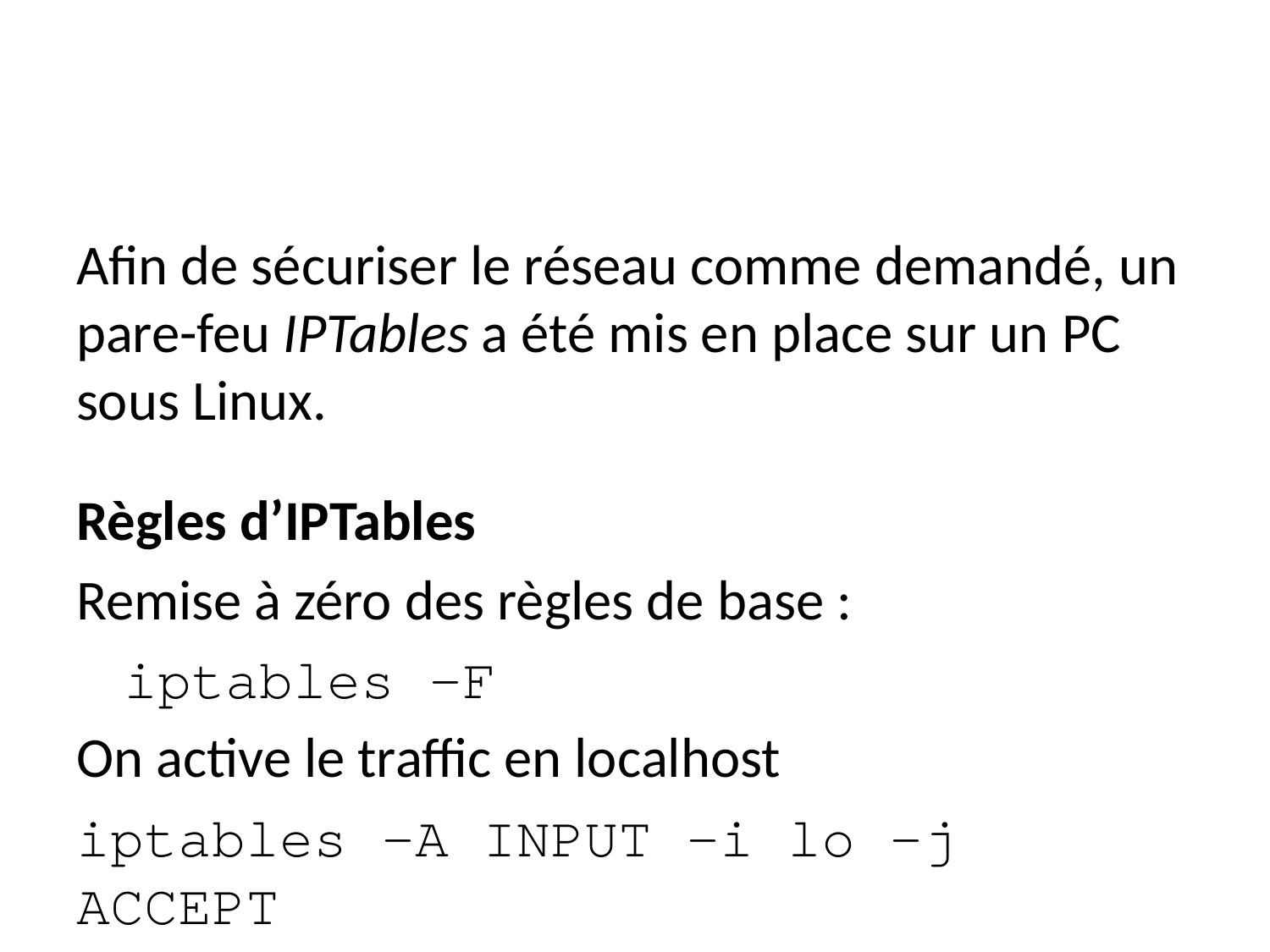

Afin de sécuriser le réseau comme demandé, un pare-feu IPTables a été mis en place sur un PC sous Linux.
Règles d’IPTables
Remise à zéro des règles de base :
iptables -F
On active le traffic en localhost
iptables -A INPUT -i lo -j ACCEPT

// -A --> pour préciser la chain
// -i --> -i pour préciser l'interface
// lo --> interface utilisé pour les communcation hote local
Activation connexion HTTP/SSH/HTTPS
    iptables -A INPUT -p tcp --dport 22 -j ACCEPT
    // 22 pour le port SSH

    iptables -A INPUT -p tcp --dport 80 -j ACCEPT
    // 80 pour le port HTTP

    iptables -A INPUT -p tcp --dport 443 -j ACCEPT
    // 443 pour le port HTTPS

    // -p --> préciser le protocole
    // -dport --> préciser le port concerné
Activation connexion DNS
iptables -t filter -A INPUT -p tcp --dport 53 -j ACCEPT

iptables -t filter -A OUTPUT -p tcp --dport 53 -j ACCEPT

iptables -t filter -A OUTPUT -p udp --dport 53 -j ACCEPT

iptables -t filter -A INPUT -p udp --dport 53 -j ACCEPT
Activation pour serveur mail:
    iptables -t filter -A INPUT -p tcp --dport 25 -j ACCEPT

    iptables -t filter -A OUTPUT -p tcp --dport 25 -j ACCEPT

    // 25 --> port 25 utilisé pour SMTP(envoie e-mail)

----

    iptables -t filter -A INPUT -p tcp --dport 110 -j ACCEPT

    iptables -t filter -A OUTPUT -p tcp --dport 110 -j ACCEPT

    // 110 --> port 110 utilisé pour  POP3(reception d-email)

-----

    iptables -t filter -A INPUT -p tcp --dport 143 -j ACCEPT

    iptables -t filter -A OUTPUT -p tcp --dport 143 -j ACCEPT

    // 143 --> port 143 utilisé pour IMAP( stockage des e-mail)
Autorisation PING :
    iptables -t filter -A INPUT -p icmp -j ACCEPT

    iptables -t filter -A OUTPUT -p icmp -j ACCEPT

    // icmp --> protocole de ping
    // - t filter --> table filter qui consiste a indiquer les régles des paquets,port,protocole.
Refuser tout les autres trafics sauf ceux autorisé :
/!\ Attention: Cette commande est à appliquer en dernière régle sinon blocage de tout le reste./!\

    iptables -A INPUT -j DROP
Cependant, ce pare-feu n’est pas intégré au réseau suite à notre choix de ne pas intégrer de “DMZ”. Notre solution de subtitution sont les “ACL”.